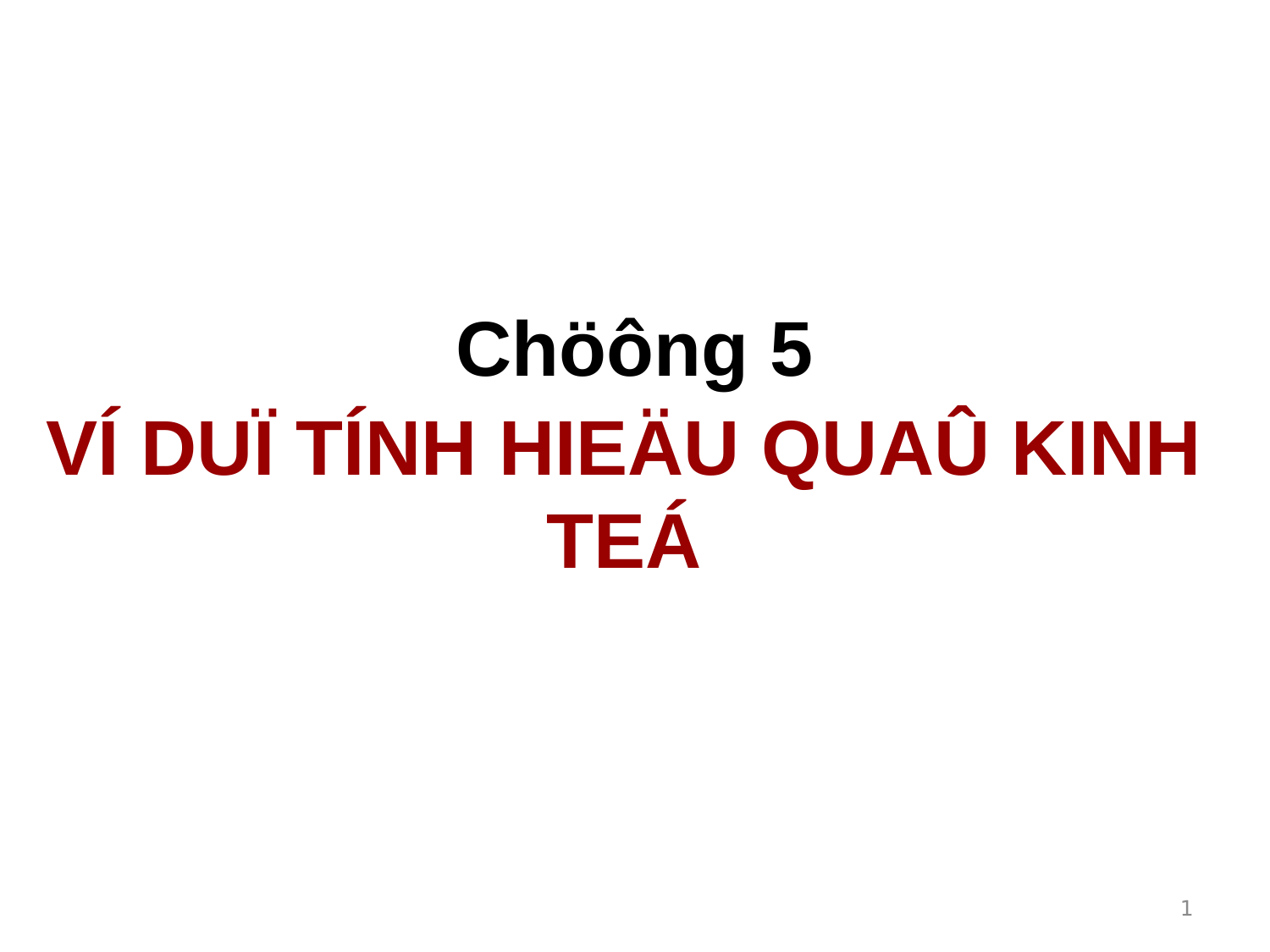

# Chöông 5
VÍ DUÏ TÍNH HIEÄU QUAÛ KINH TEÁ
1